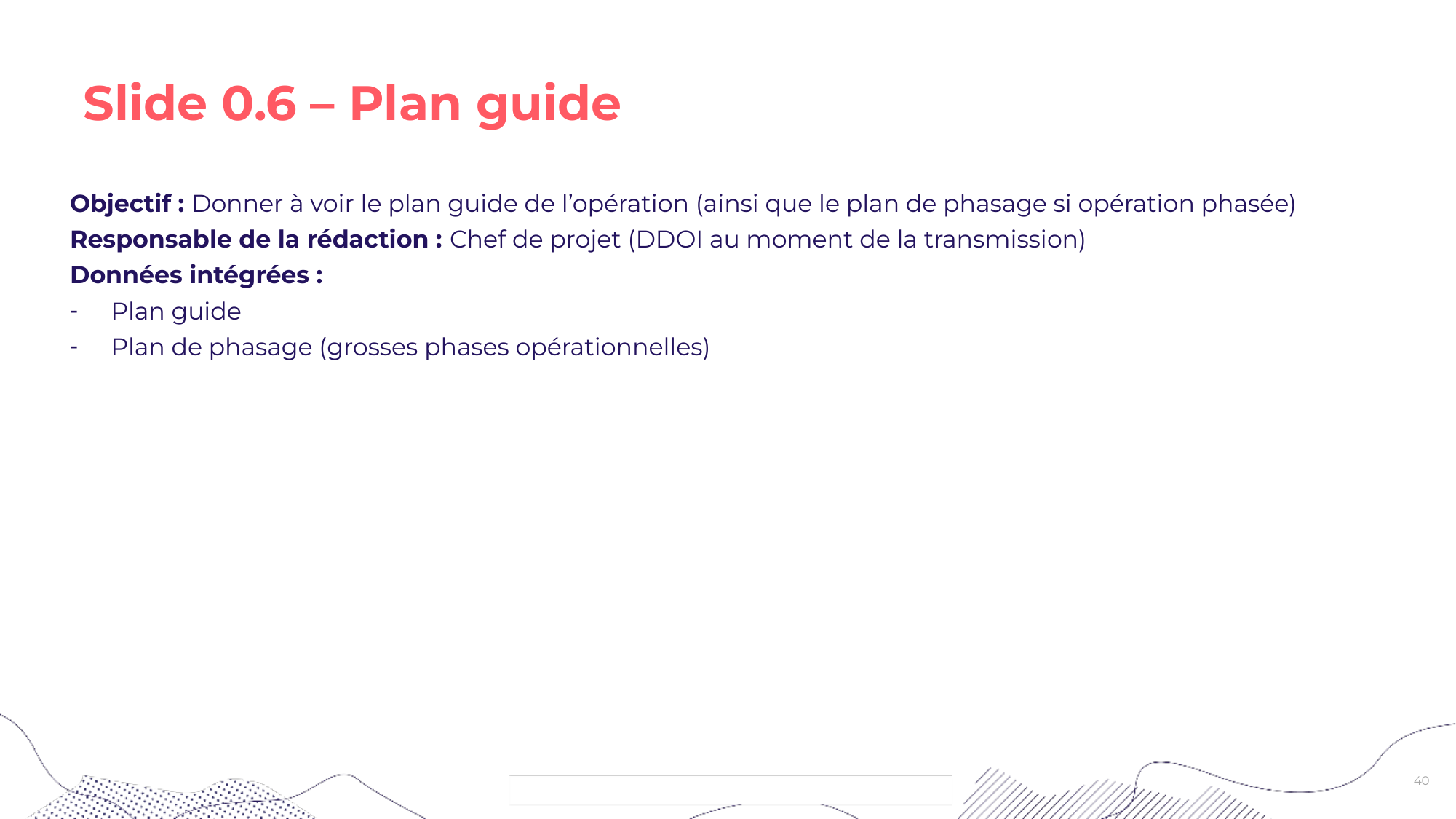

# Slide 0.6 – Plan guide
Objectif : Donner à voir le plan guide de l’opération (ainsi que le plan de phasage si opération phasée)
Responsable de la rédaction : Chef de projet (DDOI au moment de la transmission)
Données intégrées :
Plan guide
Plan de phasage (grosses phases opérationnelles)
40